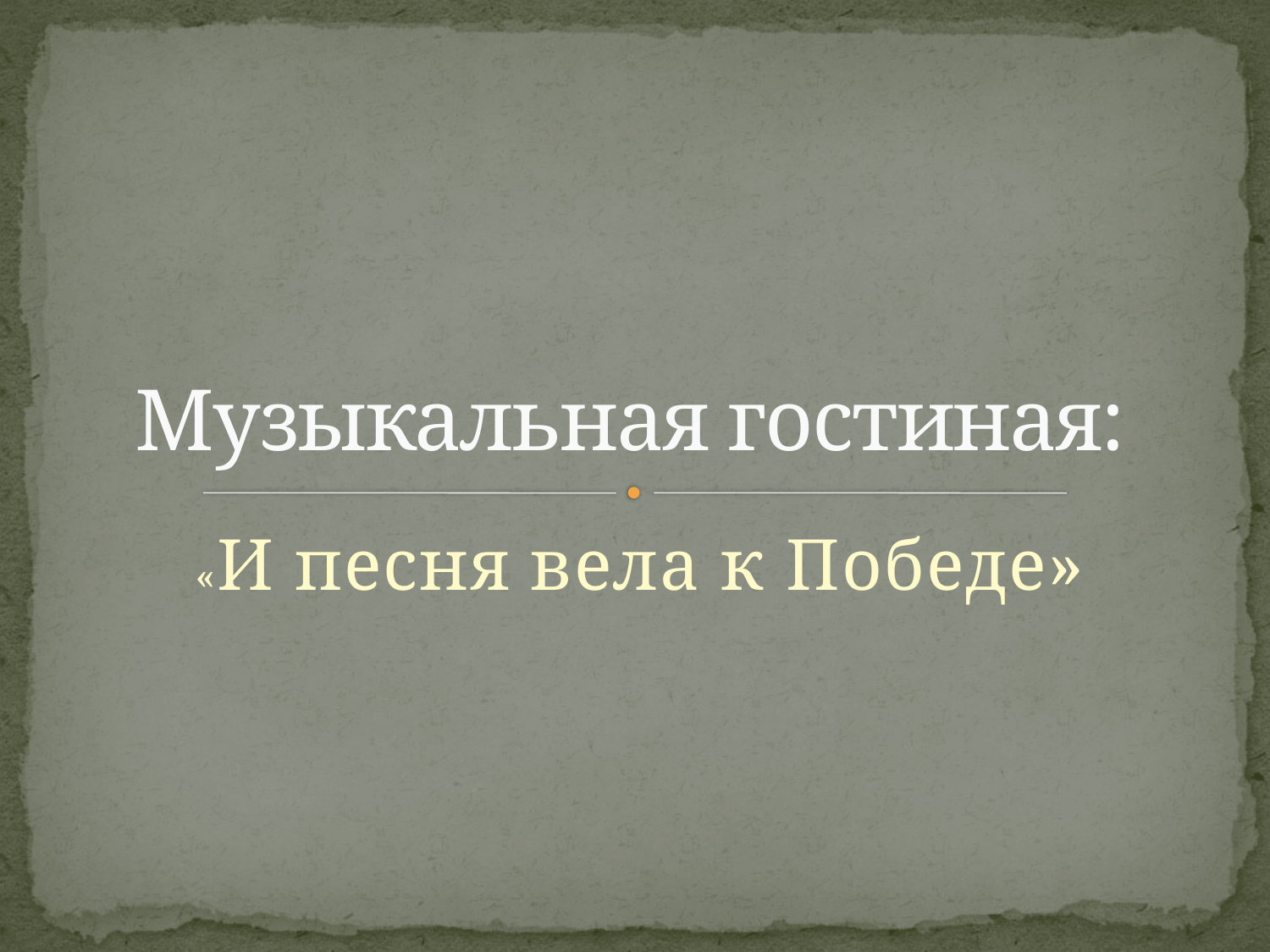

# Музыкальная гостиная:
«И песня вела к Победе»